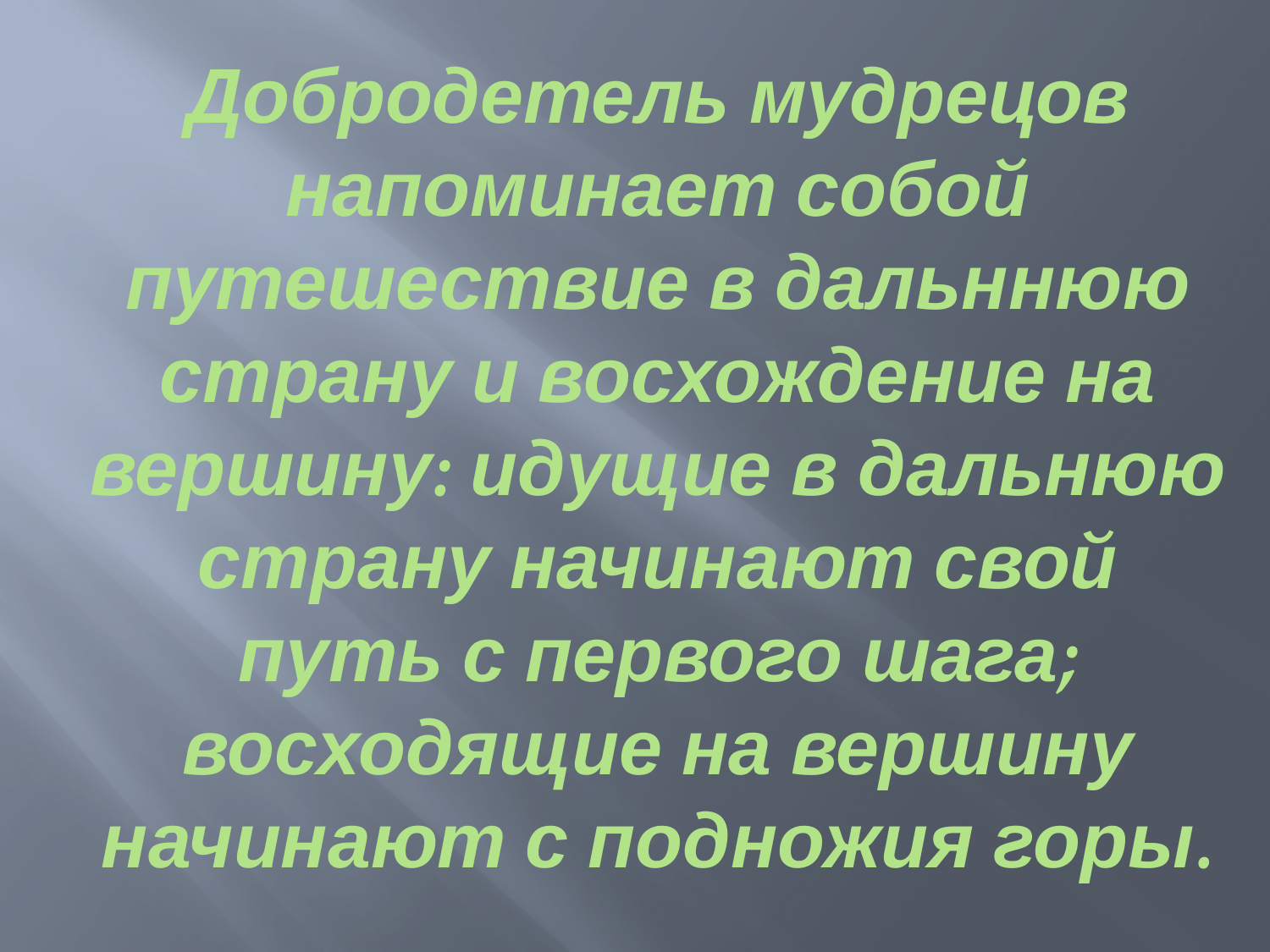

Добродетель мудрецов напоминает собой путешествие в дальннюю страну и восхождение на вершину: идущие в дальнюю страну начинают свой путь с первого шага; восходящие на вершину начинают с подножия горы.